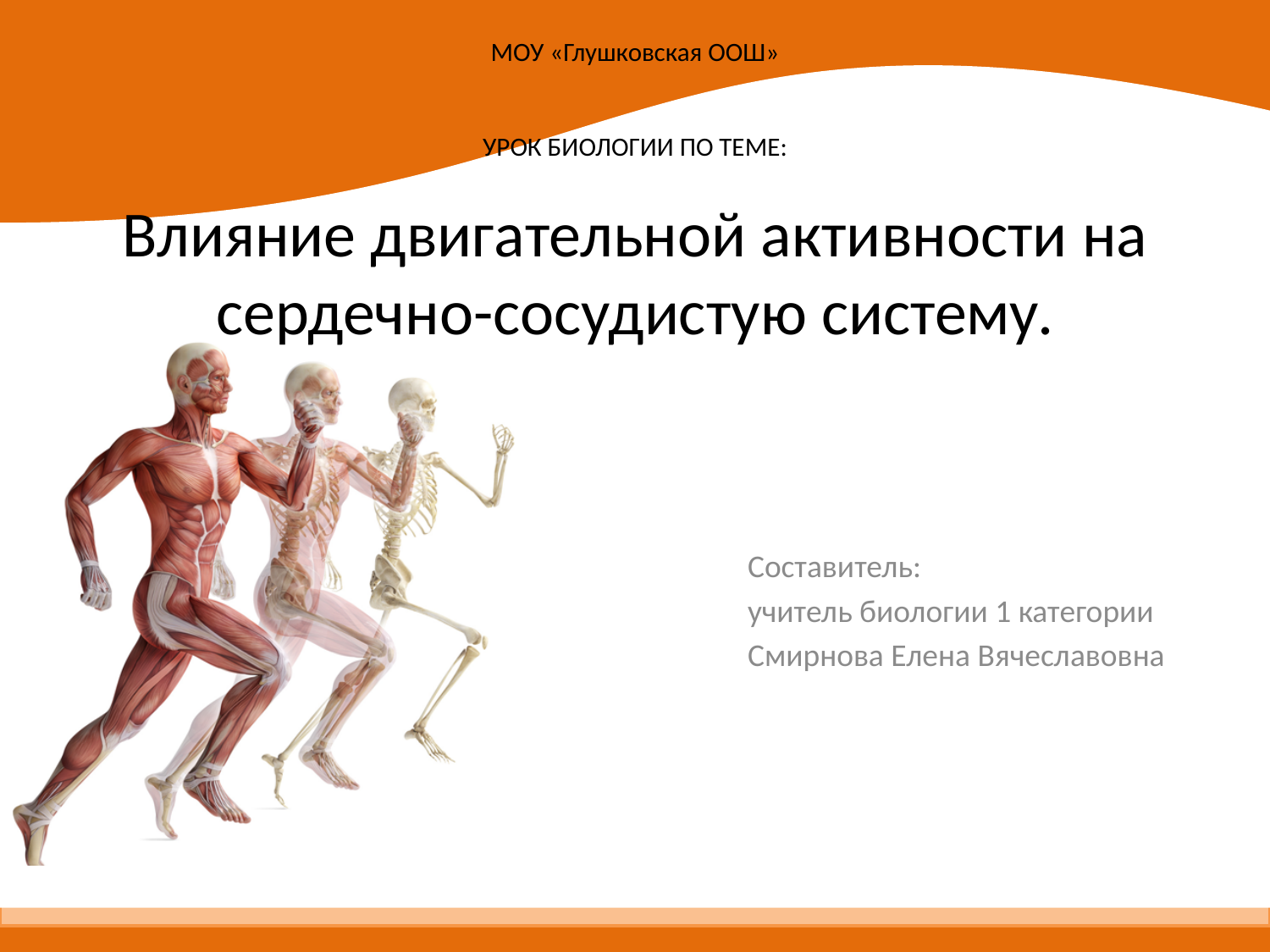

# МОУ «Глушковская ООШ» УРОК БИОЛОГИИ ПО ТЕМЕ: Влияние двигательной активности на сердечно-сосудистую систему.
Составитель:
учитель биологии 1 категории
Смирнова Елена Вячеславовна